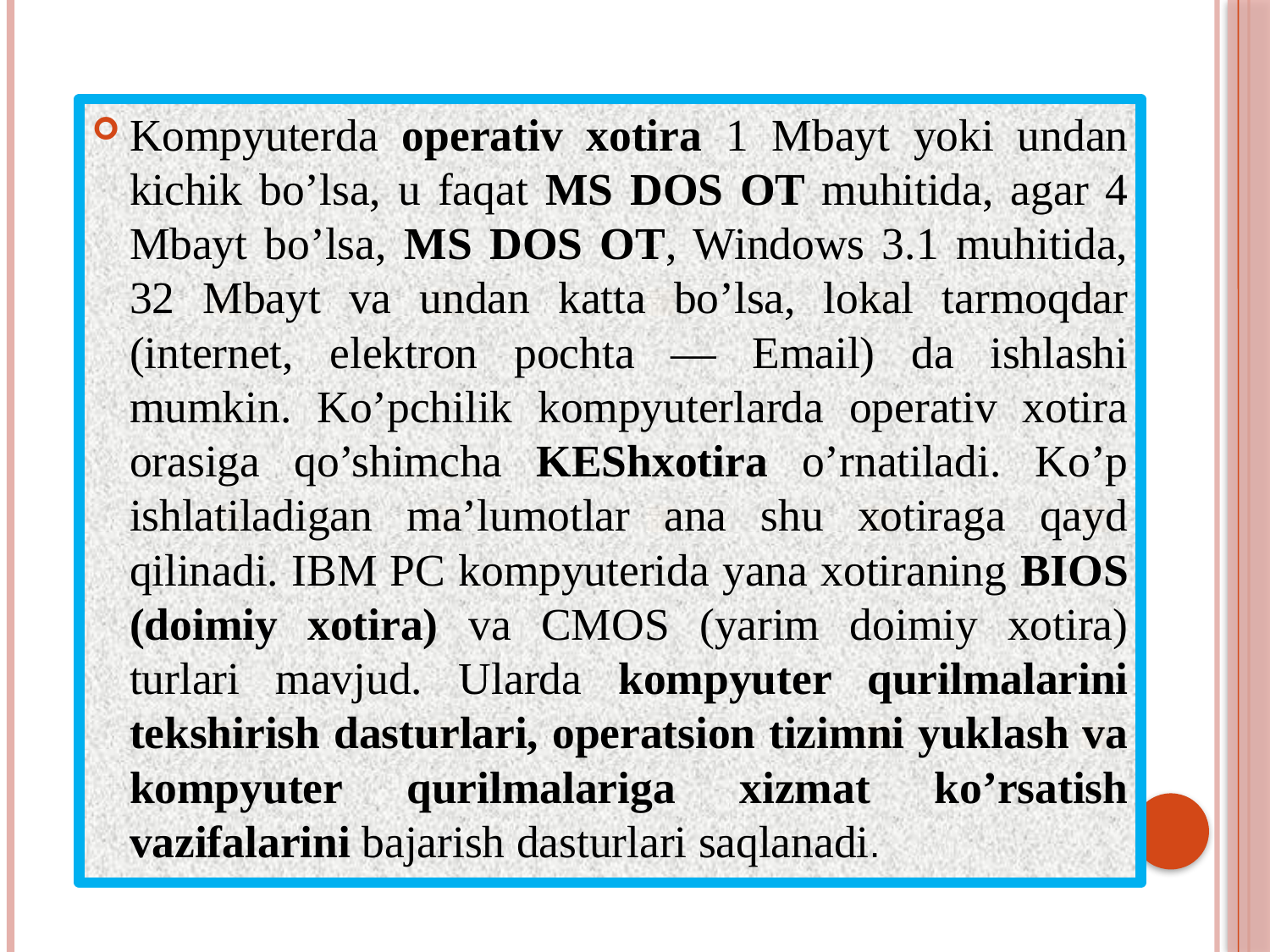

Kompyuterda operativ xotira 1 Mbayt yoki undan kichik bo’lsa, u faqat MS DOS OT muhitida, agar 4 Mbayt bo’lsa, MS DOS OT, Windows 3.1 muhitida, 32 Mbayt va undan katta bo’lsa, lokal tarmoqdar (internet, elektron pochta — Email) da ishlashi mumkin. Ko’pchilik kompyuterlarda operativ xotira orasiga qo’shimcha KEShxotira o’rnatiladi. Ko’p ishlatiladigan ma’lumotlar ana shu xotiraga qayd qilinadi. IBM PC kompyuterida yana xotiraning BIOS (doimiy xotira) va CMOS (yarim doimiy xotira) turlari mavjud. Ularda kompyuter qurilmalarini tekshirish dasturlari, operatsion tizimni yuklash va kompyuter qurilmalariga xizmat ko’rsatish vazifalarini bajarish dasturlari saqlanadi.